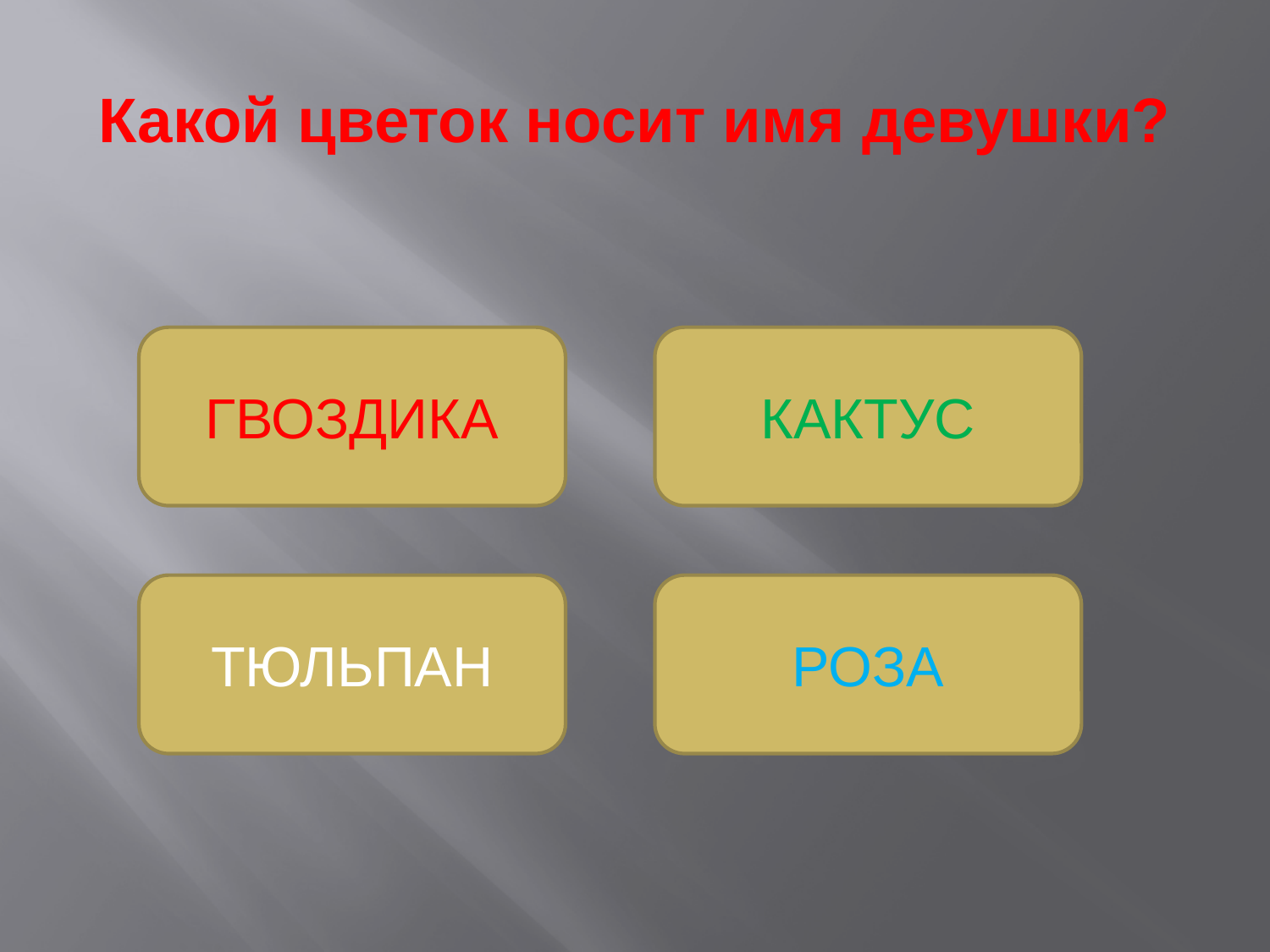

# Какой цветок носит имя девушки?

ГВОЗДИКА
КАКТУС
ТЮЛЬПАН
РОЗА